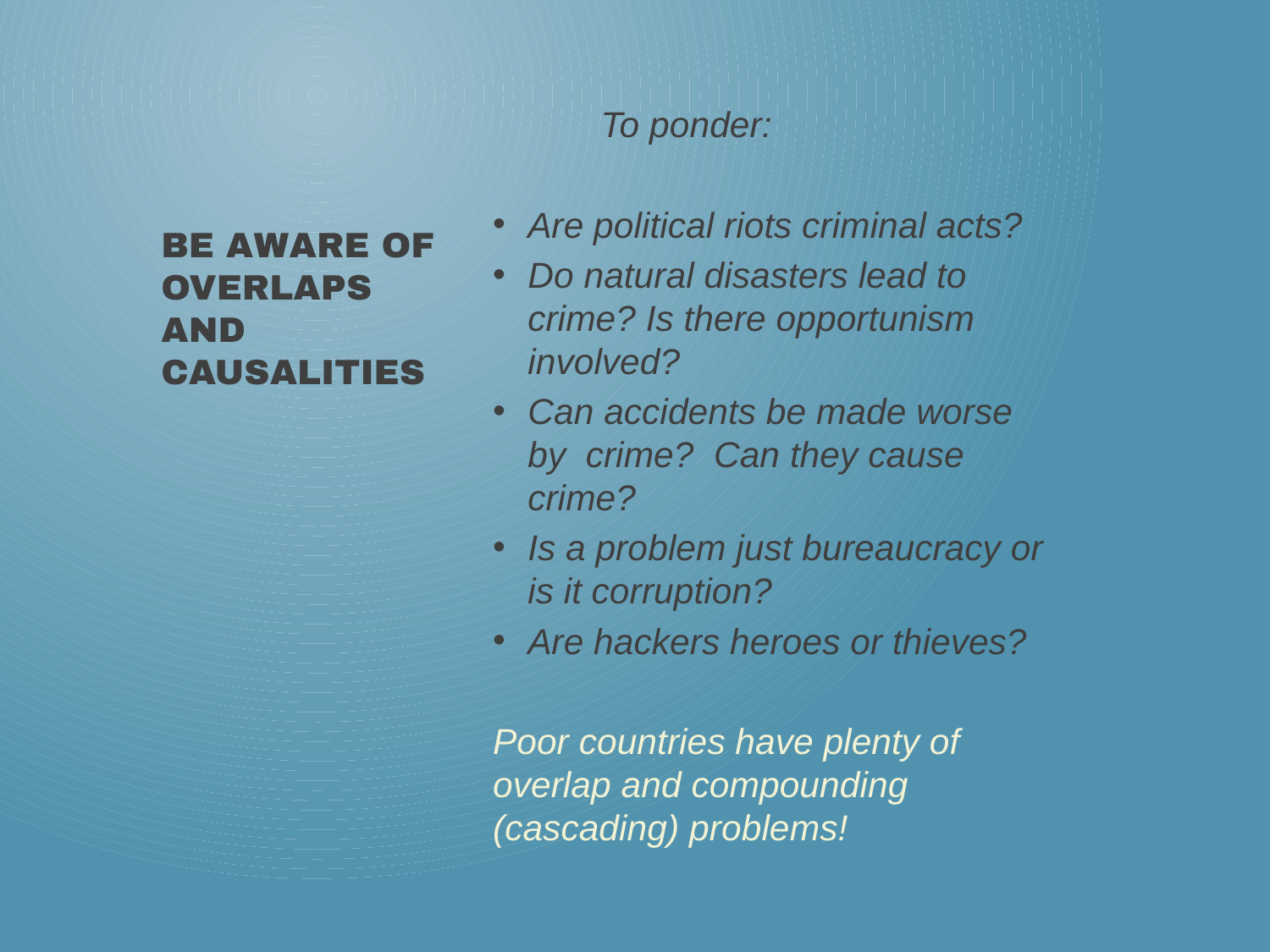

To ponder:

Are political riots criminal acts?
Do natural disasters lead to crime? Is there opportunism involved?
Can accidents be made worse by  crime?  Can they cause crime?
Is a problem just bureaucracy or is it corruption?
Are hackers heroes or thieves?

Poor countries have plenty of overlap and compounding (cascading) problems!
# Be aware of overlaps and causalities